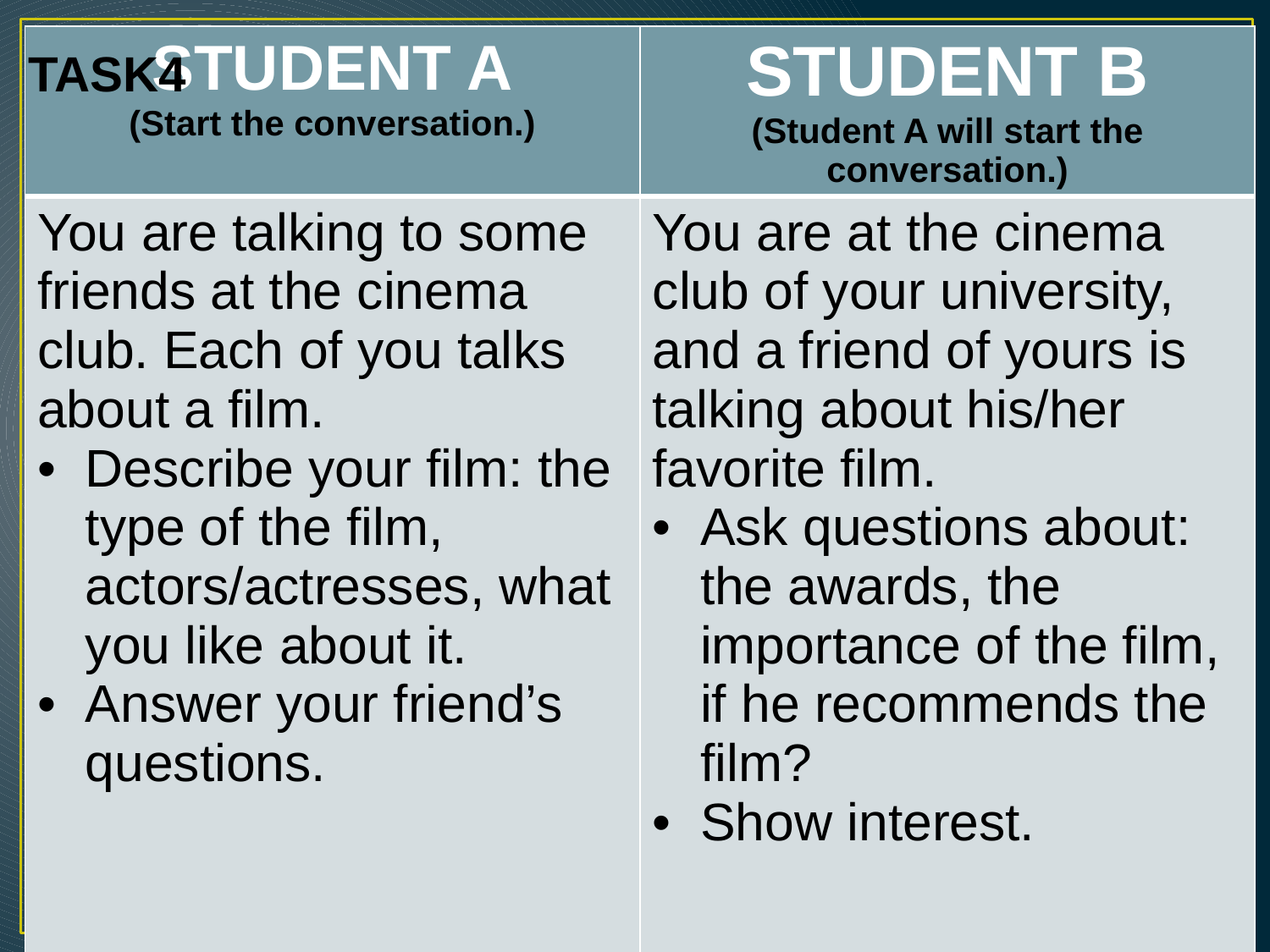

| STUDENT A (Start the conversation.) | STUDENT B (Student A will start the conversation.) |
| --- | --- |
| You are talking to some friends at the cinema club. Each of you talks about a film. Describe your film: the type of the film, actors/actresses, what you like about it. Answer your friend’s questions. | You are at the cinema club of your university, and a friend of yours is talking about his/her favorite film. Ask questions about: the awards, the importance of the film, if he recommends the film? Show interest. |
TASK4